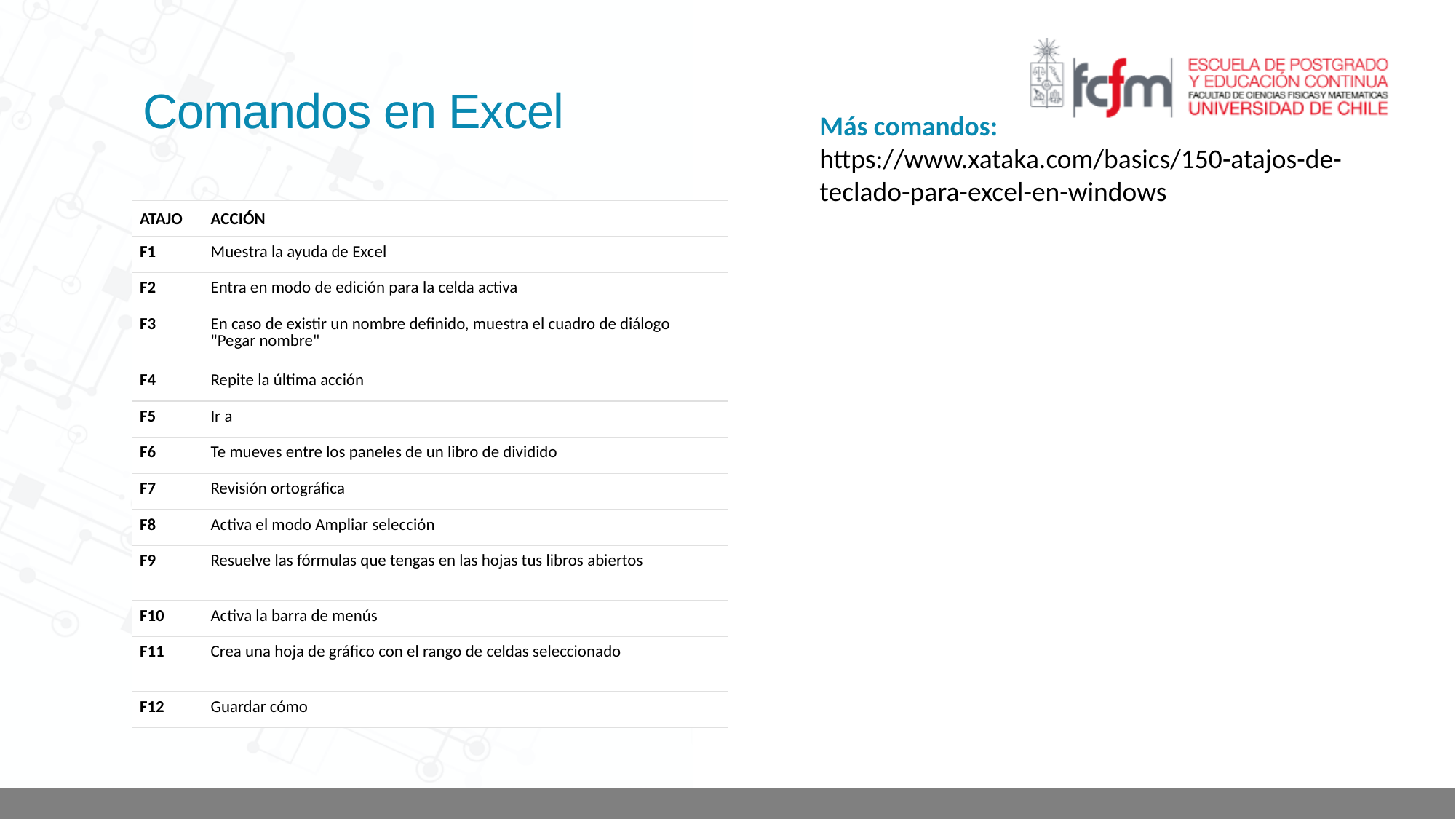

Comandos en Excel
Más comandos: https://www.xataka.com/basics/150-atajos-de-teclado-para-excel-en-windows
| ATAJO | ACCIÓN |
| --- | --- |
| F1 | Muestra la ayuda de Excel |
| F2 | Entra en modo de edición para la celda activa |
| F3 | En caso de existir un nombre definido, muestra el cuadro de diálogo "Pegar nombre" |
| F4 | Repite la última acción |
| F5 | Ir a |
| F6 | Te mueves entre los paneles de un libro de dividido |
| F7 | Revisión ortográfica |
| F8 | Activa el modo Ampliar selección |
| F9 | Resuelve las fórmulas que tengas en las hojas tus libros abiertos |
| F10 | Activa la barra de menús |
| F11 | Crea una hoja de gráfico con el rango de celdas seleccionado |
| F12 | Guardar cómo |